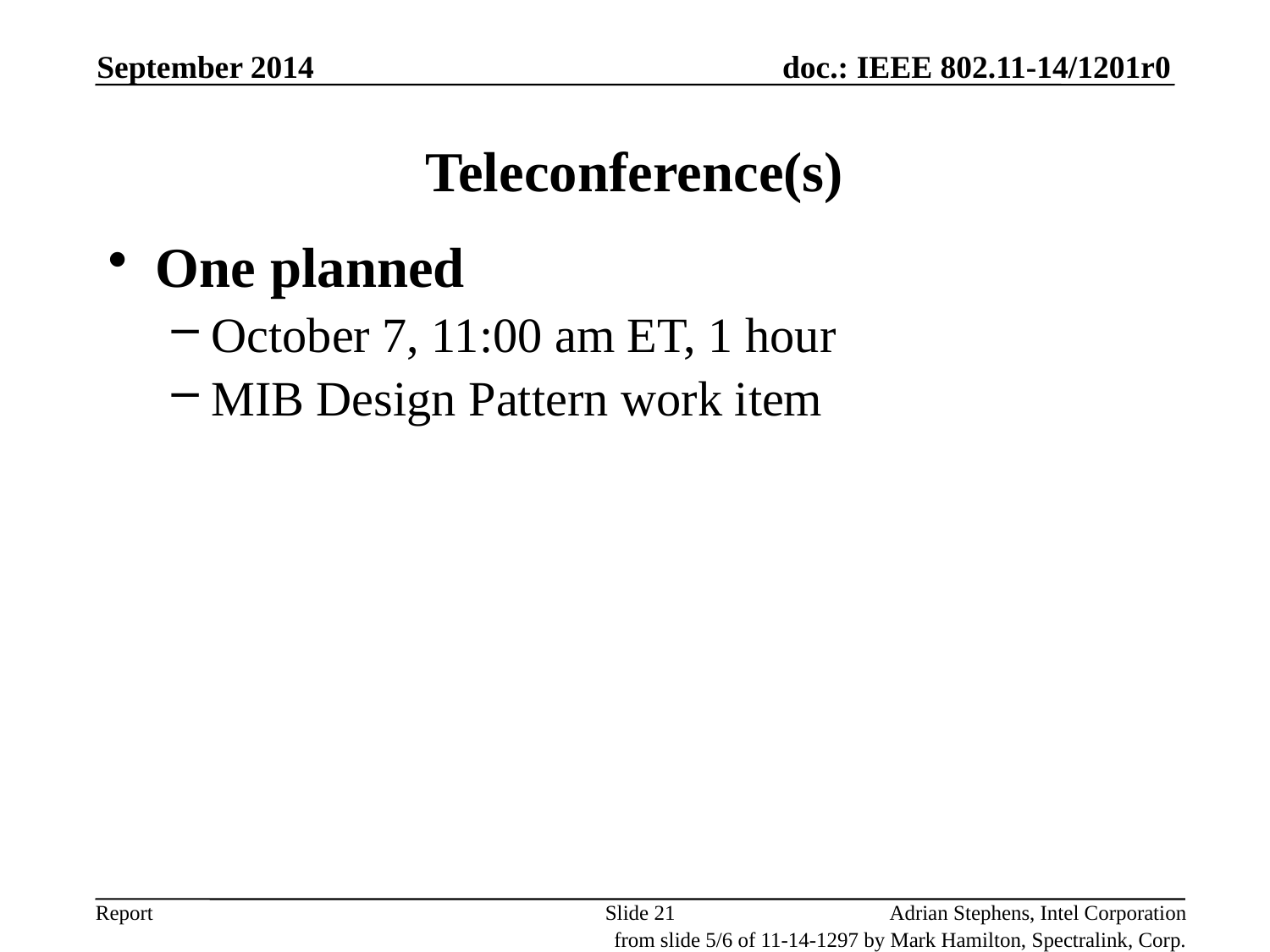

September 2014
# Teleconference(s)
One planned
October 7, 11:00 am ET, 1 hour
MIB Design Pattern work item
Slide 21
Adrian Stephens, Intel Corporation
from slide 5/6 of 11-14-1297 by Mark Hamilton, Spectralink, Corp.